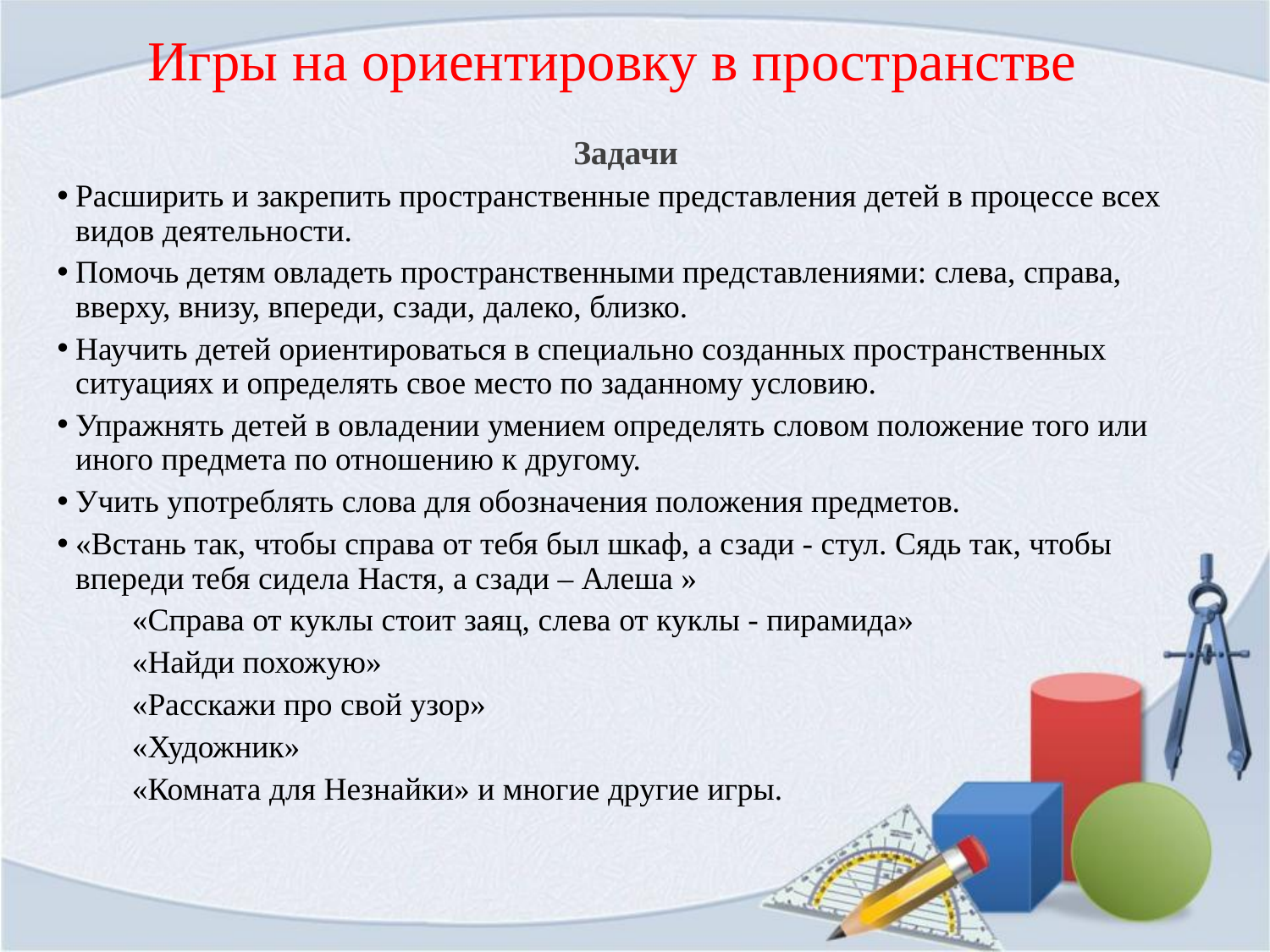

Игры на ориентировку в пространстве
Задачи
Расширить и закрепить пространственные представления детей в процессе всех видов деятельности.
Помочь детям овладеть пространственными представлениями: слева, справа, вверху, внизу, впереди, сзади, далеко, близко.
Научить детей ориентироваться в специально созданных пространственных ситуациях и определять свое место по заданному условию.
Упражнять детей в овладении умением определять словом положение того или иного предмета по отношению к другому.
Учить употреблять слова для обозначения положения предметов.
«Встань так, чтобы справа от тебя был шкаф, а сзади - стул. Сядь так, чтобы впереди тебя сидела Настя, а сзади – Алеша »
«Справа от куклы стоит заяц, слева от куклы - пирамида»
«Найди похожую»
«Расскажи про свой узор»
«Художник»
«Комната для Незнайки» и многие другие игры.